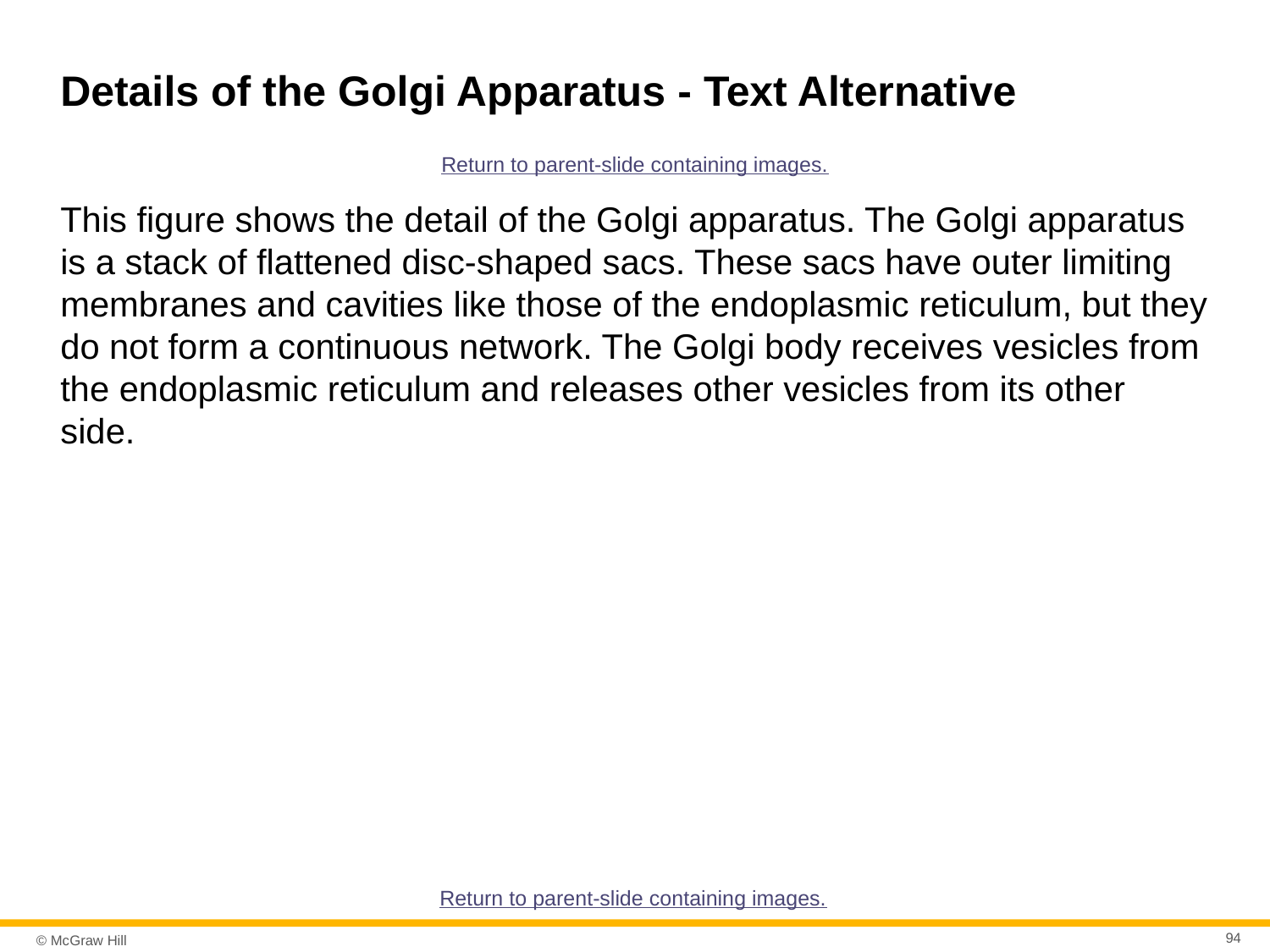

# Details of the Golgi Apparatus - Text Alternative
Return to parent-slide containing images.
This figure shows the detail of the Golgi apparatus. The Golgi apparatus is a stack of flattened disc-shaped sacs. These sacs have outer limiting membranes and cavities like those of the endoplasmic reticulum, but they do not form a continuous network. The Golgi body receives vesicles from the endoplasmic reticulum and releases other vesicles from its other side.
Return to parent-slide containing images.